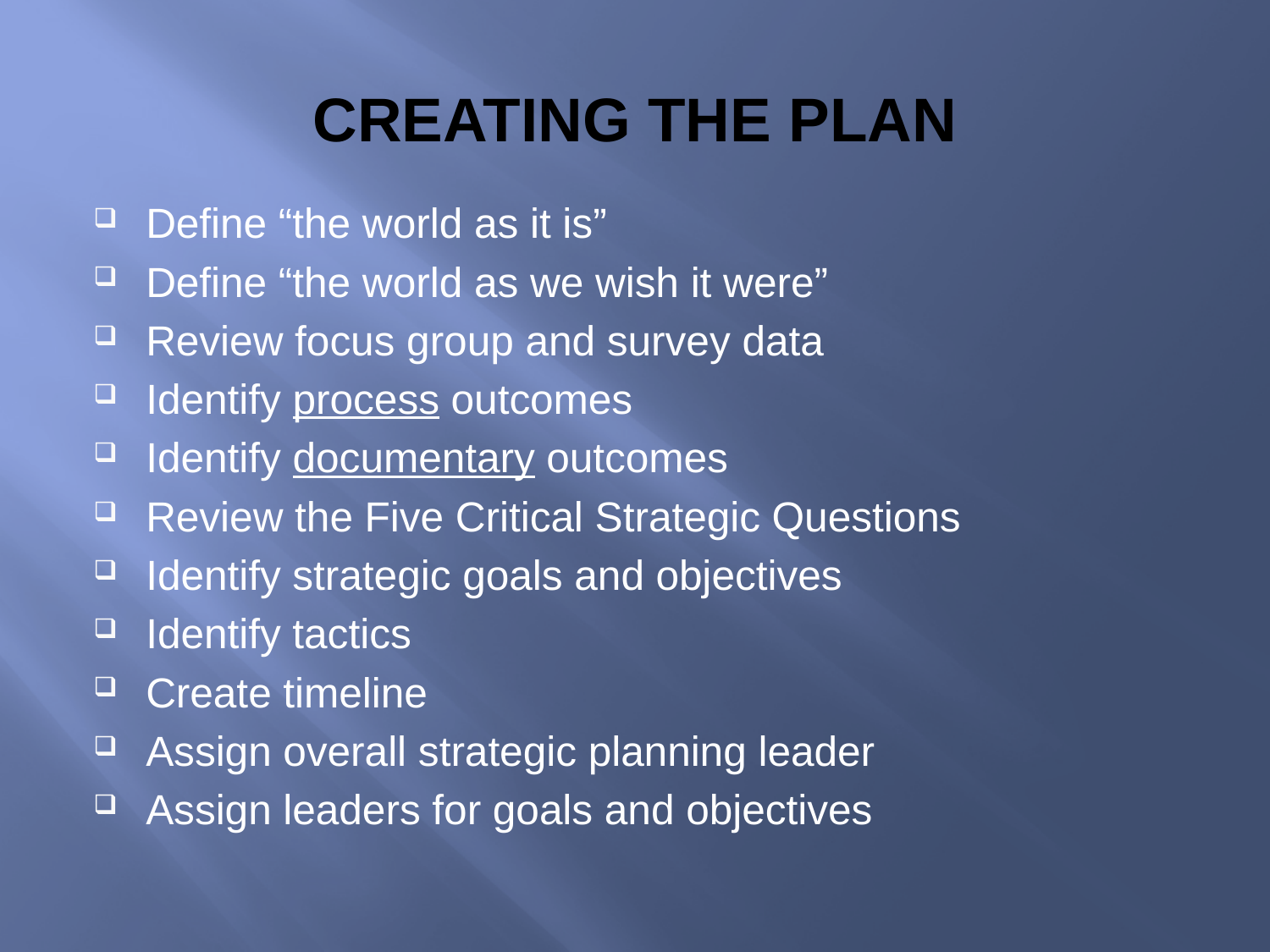

# CREATING THE PLAN
Define “the world as it is”
Define “the world as we wish it were”
Review focus group and survey data
Identify process outcomes
Identify documentary outcomes
Review the Five Critical Strategic Questions
Identify strategic goals and objectives
Identify tactics
Create timeline
Assign overall strategic planning leader
Assign leaders for goals and objectives